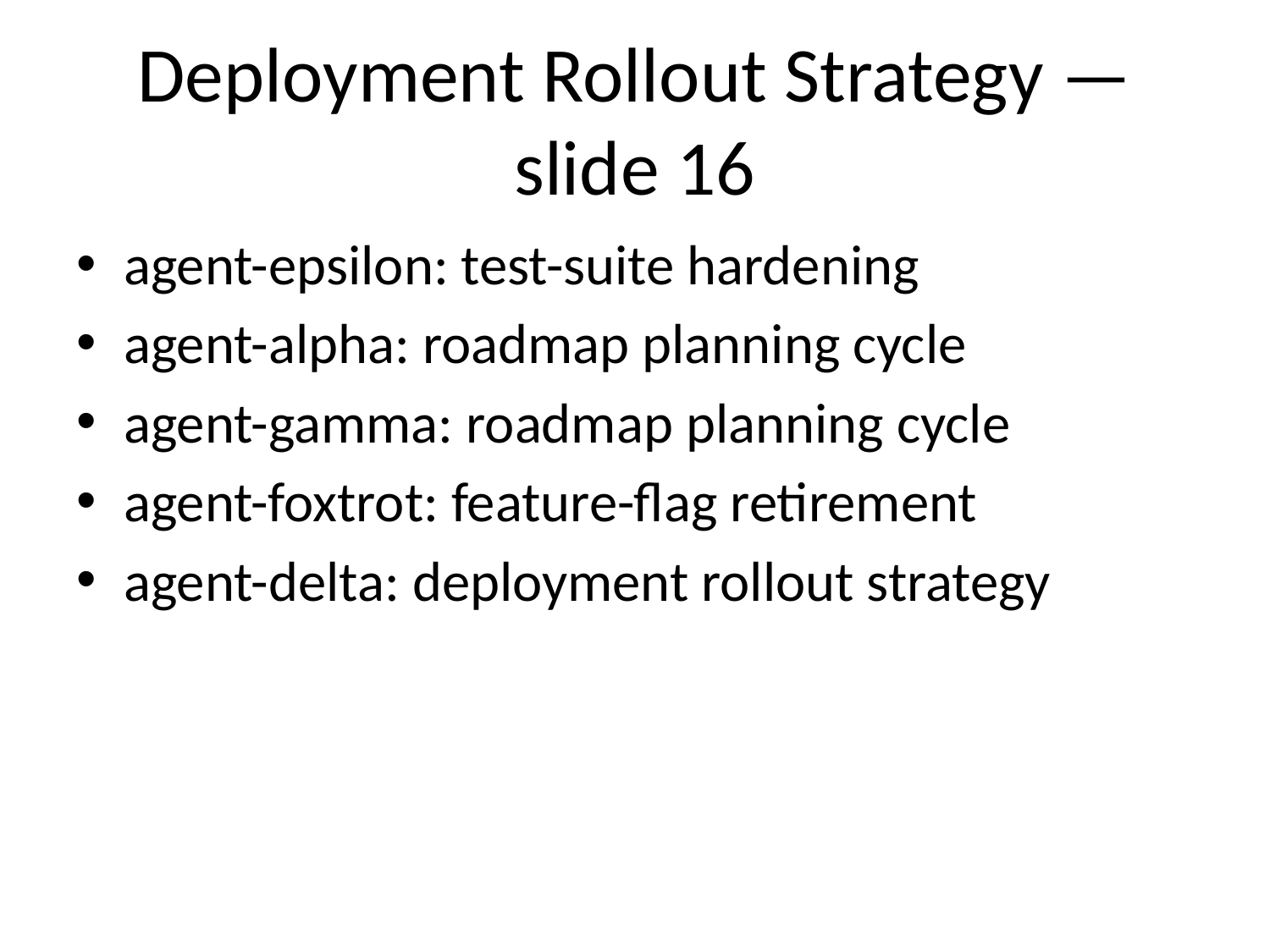

# Deployment Rollout Strategy — slide 16
agent-epsilon: test-suite hardening
agent-alpha: roadmap planning cycle
agent-gamma: roadmap planning cycle
agent-foxtrot: feature-flag retirement
agent-delta: deployment rollout strategy